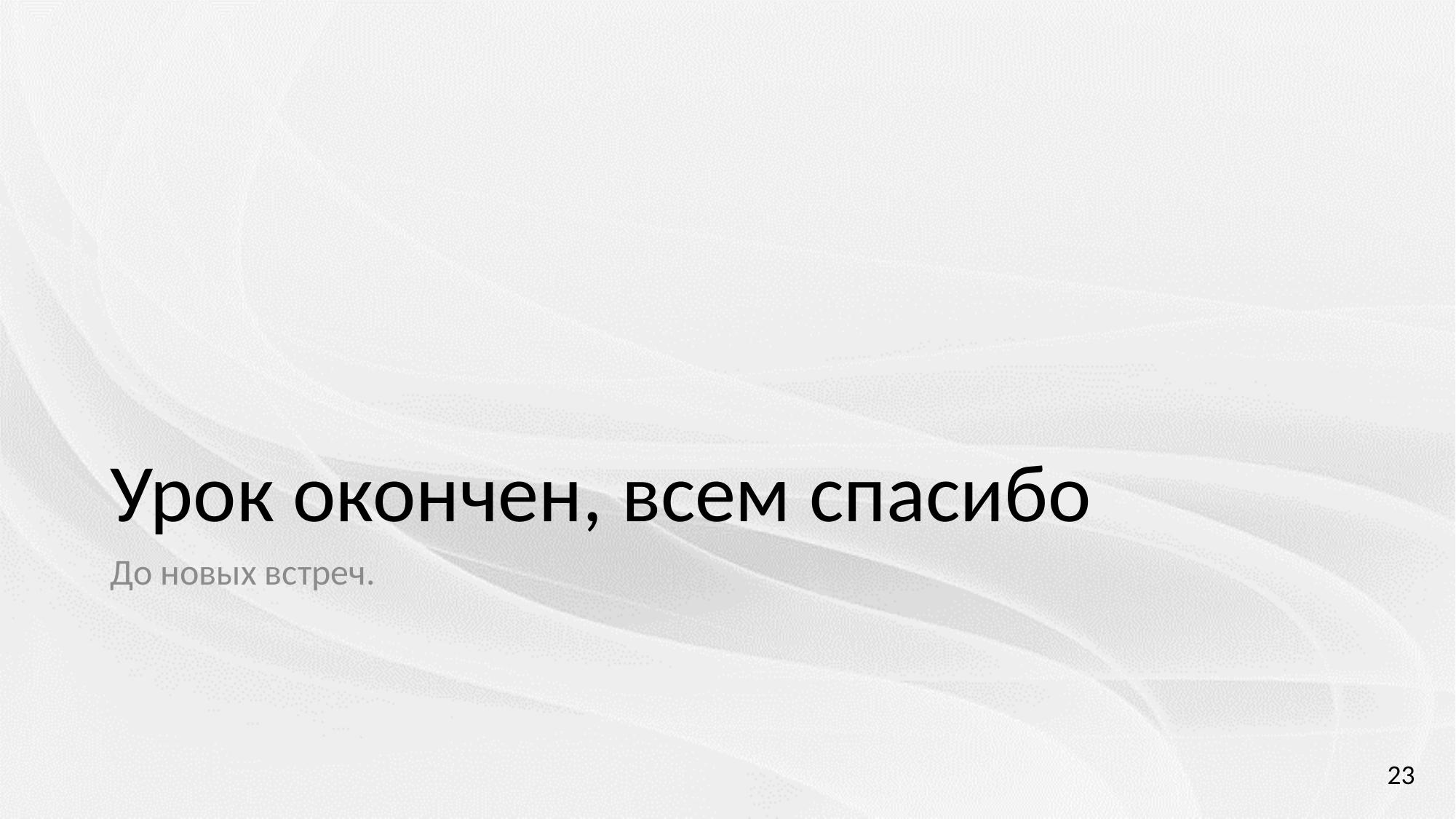

# Урок окончен, всем спасибо
До новых встреч.
23